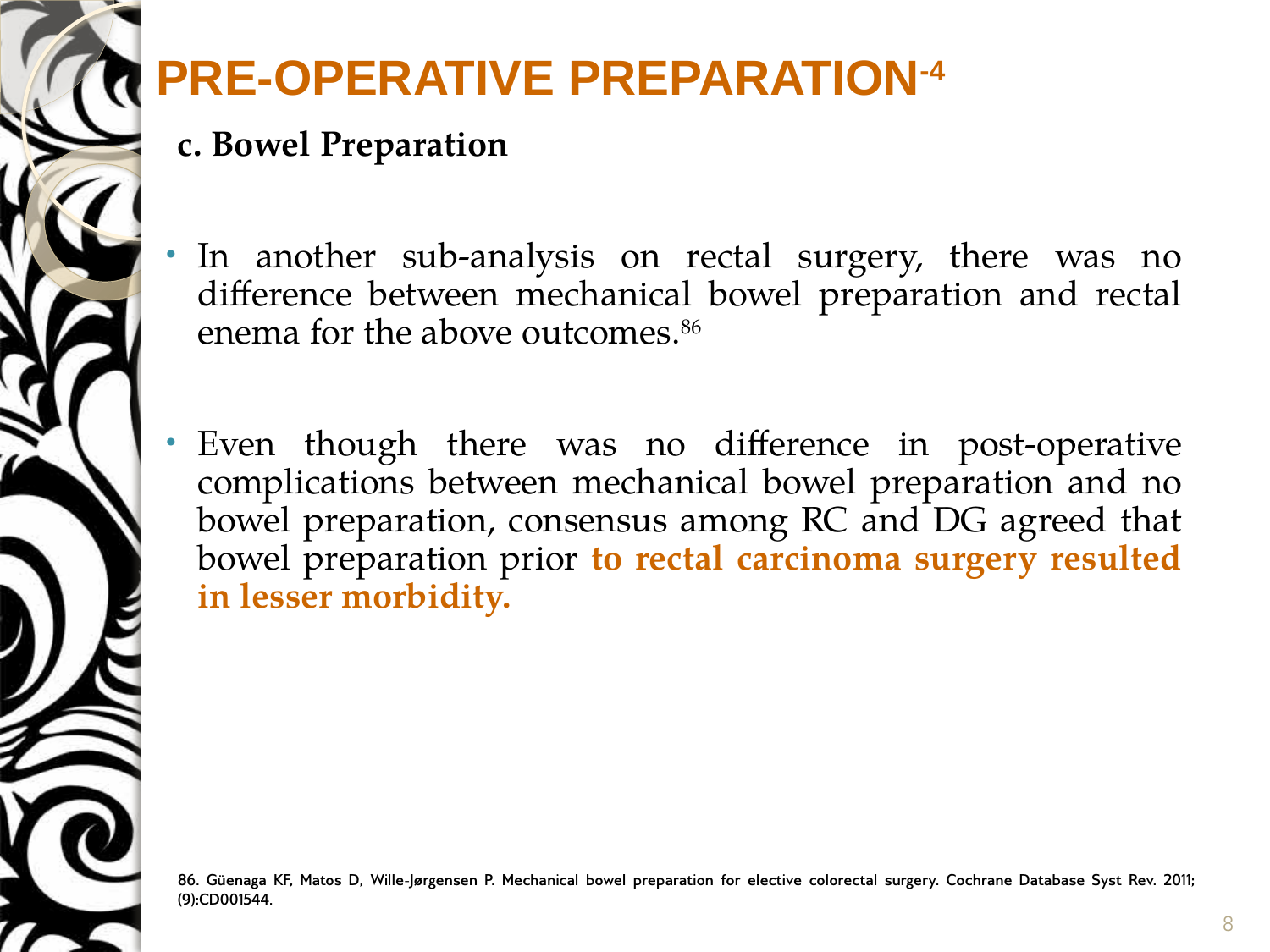

# PRE-OPERATIVE PREPARATION-4
c. Bowel Preparation

In another sub-analysis on rectal surgery, there was no difference between mechanical bowel preparation and rectal enema for the above outcomes.86

Even though there was no difference in post-operative complications between mechanical bowel preparation and no bowel preparation, consensus among RC and DG agreed that bowel preparation prior to rectal carcinoma surgery resulted in lesser morbidity.
86. Güenaga KF, Matos D, Wille-Jørgensen P. Mechanical bowel preparation for elective colorectal surgery. Cochrane Database Syst Rev. 2011;(9):CD001544.
8